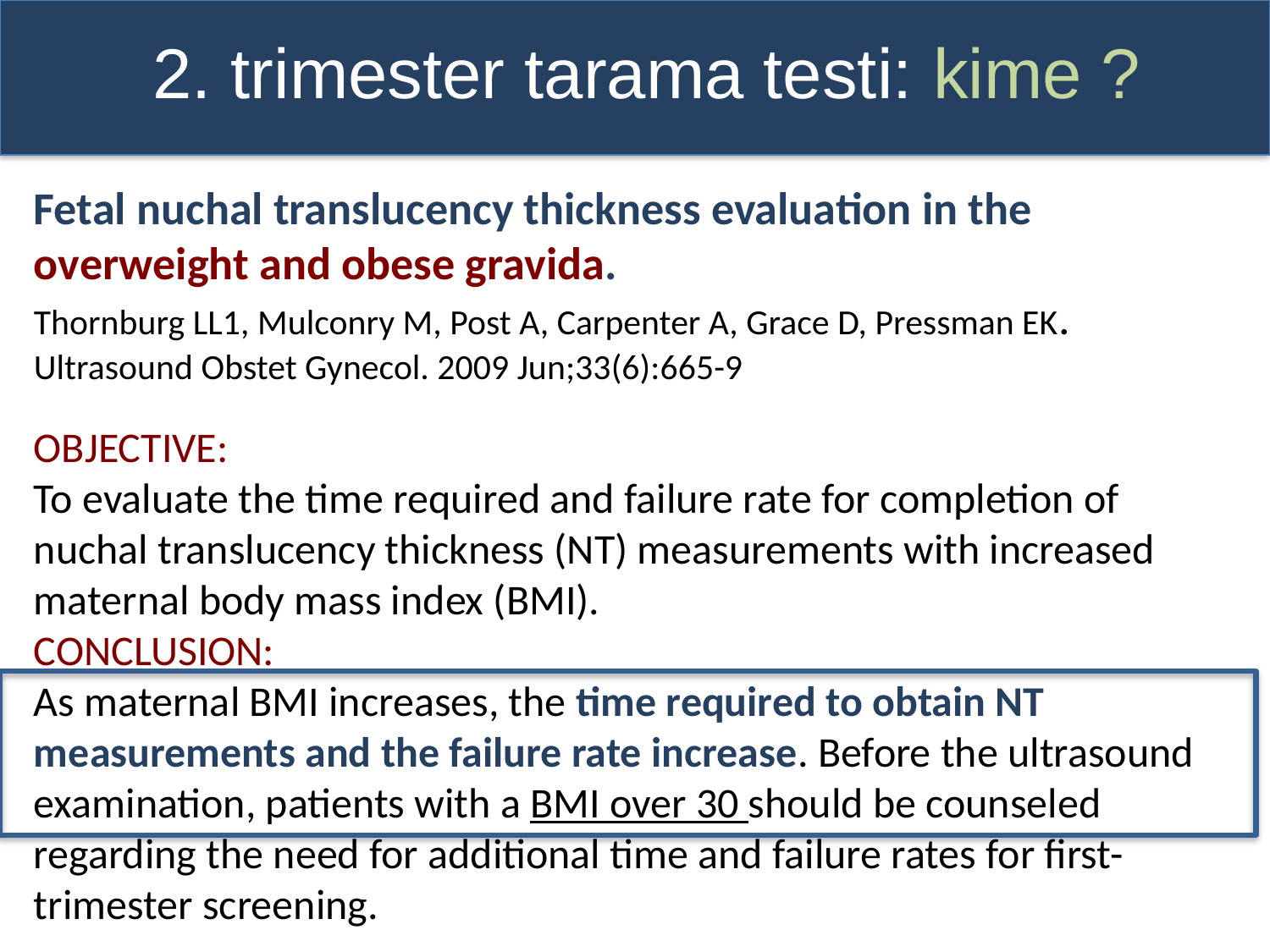

2. trimester tarama testi: kime ?
Fetal nuchal translucency thickness evaluation in the overweight and obese gravida.
Thornburg LL1, Mulconry M, Post A, Carpenter A, Grace D, Pressman EK.
Ultrasound Obstet Gynecol. 2009 Jun;33(6):665-9

OBJECTIVE:
To evaluate the time required and failure rate for completion of nuchal translucency thickness (NT) measurements with increased maternal body mass index (BMI).
CONCLUSION:
As maternal BMI increases, the time required to obtain NT measurements and the failure rate increase. Before the ultrasound examination, patients with a BMI over 30 should be counseled regarding the need for additional time and failure rates for first-trimester screening.